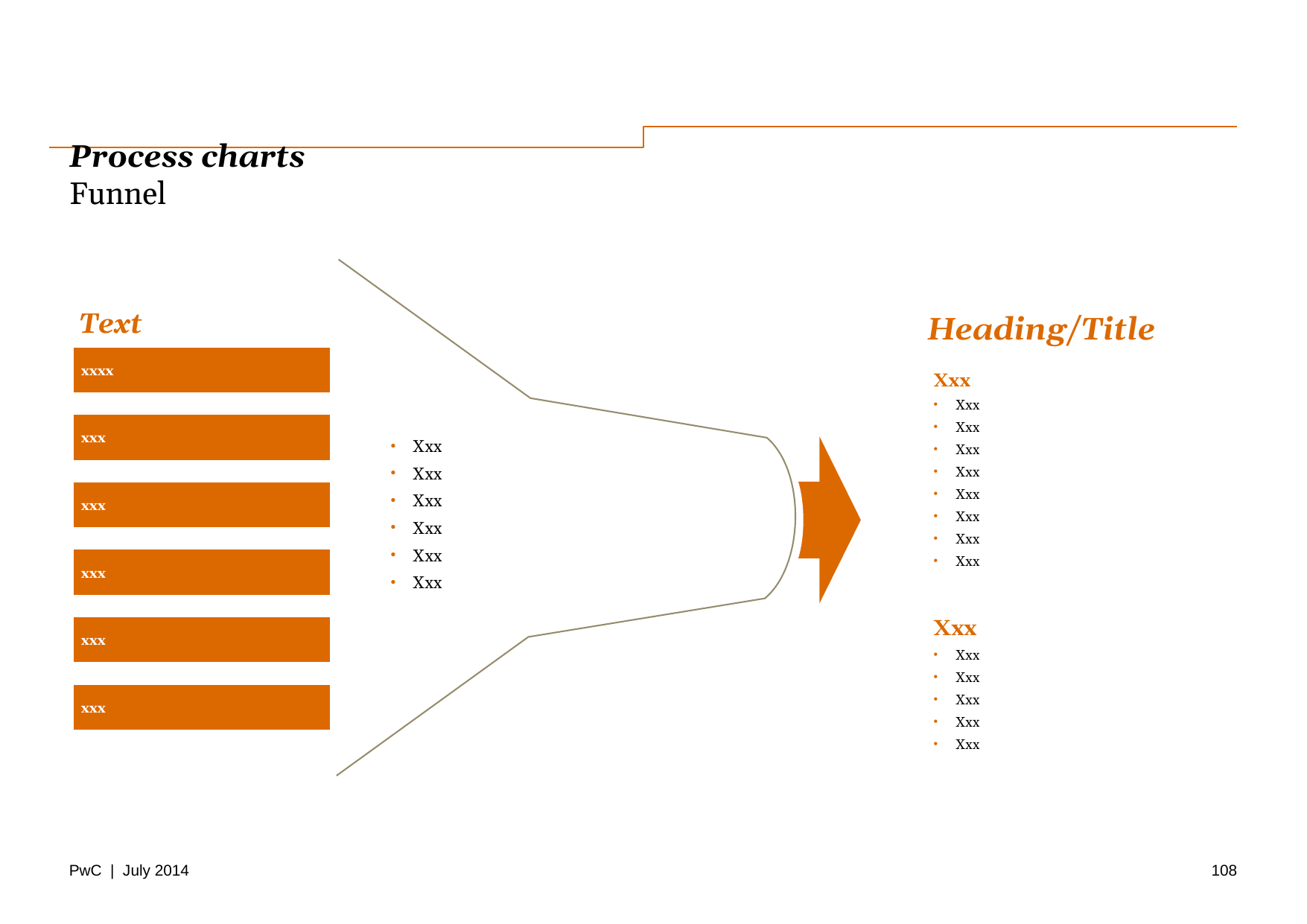

# Process charts Funnel

Text
Heading/Title
xxxx
Xxx
Xxx
Xxx
Xxx
Xxx
Xxx
Xxx
Xxx
Xxx
Xxx
Xxx
Xxx
Xxx
Xxx
Xxx
xxx
Xxx
Xxx
Xxx
Xxx
Xxx
Xxx

xxx

xxx
xxx
xxx
108